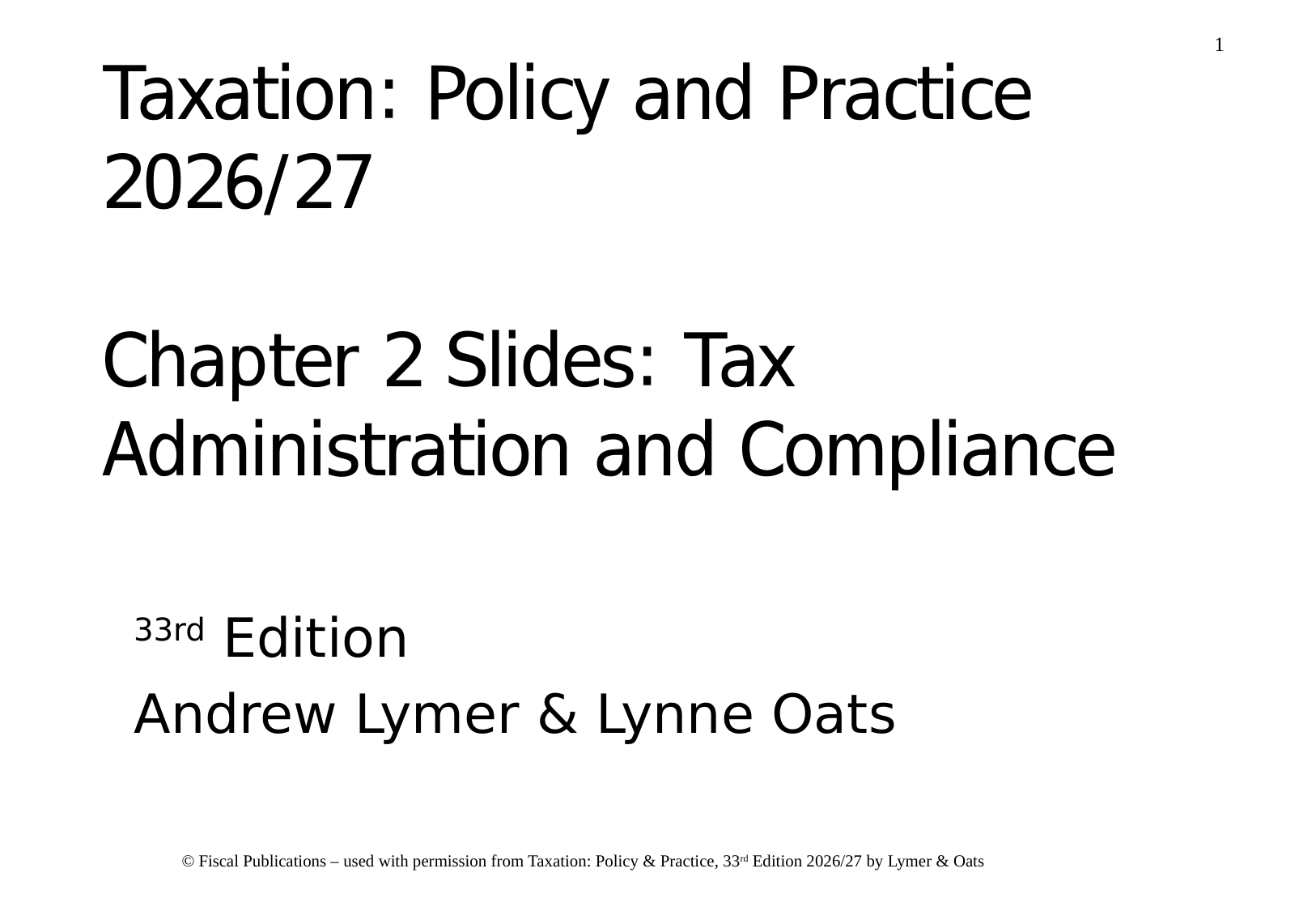

# Taxation: Policy and Practice 2026/27 Chapter 2 Slides: Tax Administration and Compliance
33rd Edition
Andrew Lymer & Lynne Oats